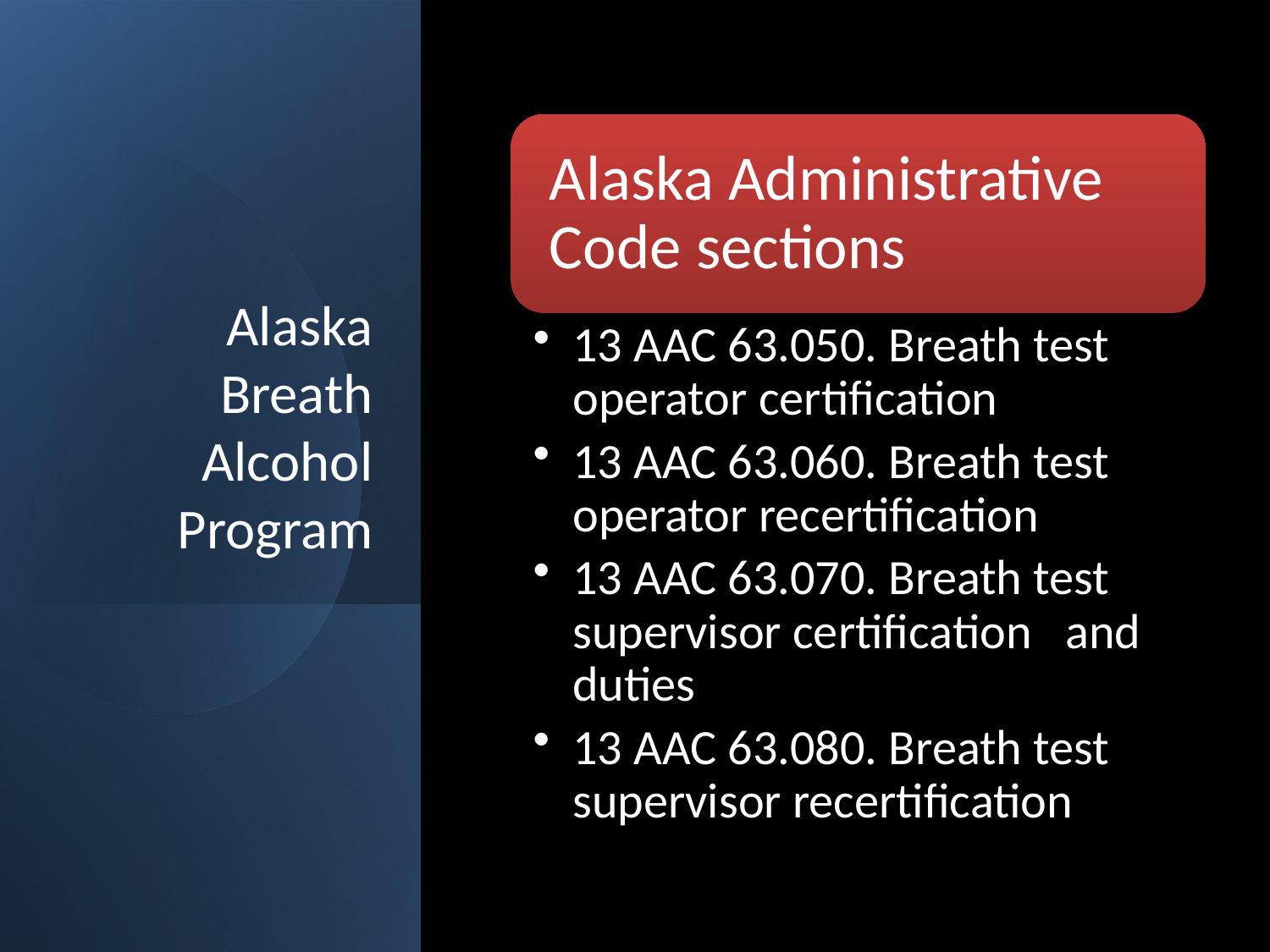

Alaska Administrative Code sections
13 AAC 63.050. Breath test operator certification
13 AAC 63.060. Breath test operator recertification
13 AAC 63.070. Breath test supervisor certification   and duties
13 AAC 63.080. Breath test supervisor recertification

# Alaska Breath Alcohol Program

Approved and Issued: 2025.10.01